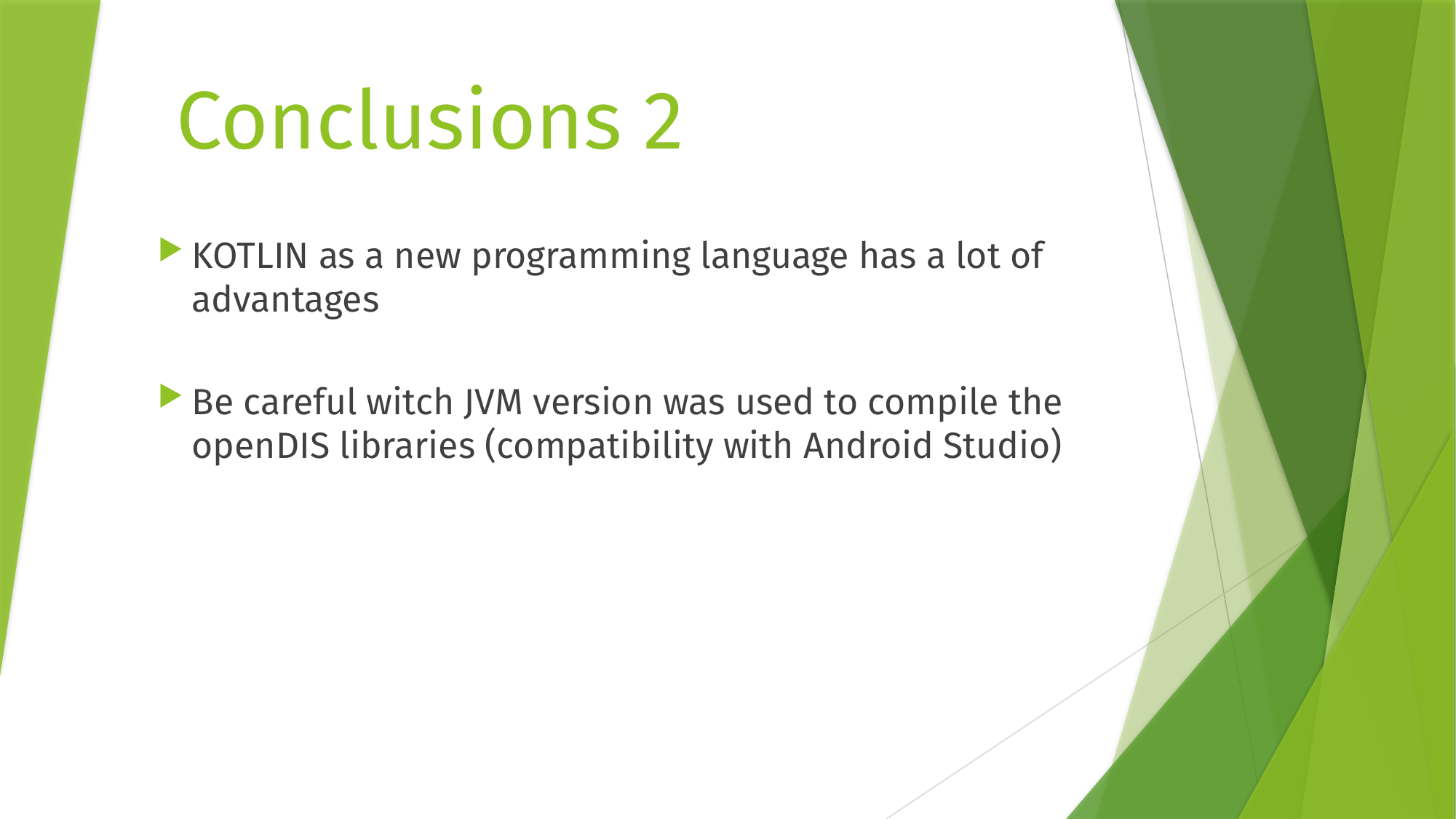

# Conclusions 2
KOTLIN as a new programming language has a lot of advantages
Be careful witch JVM version was used to compile the openDIS libraries (compatibility with Android Studio)